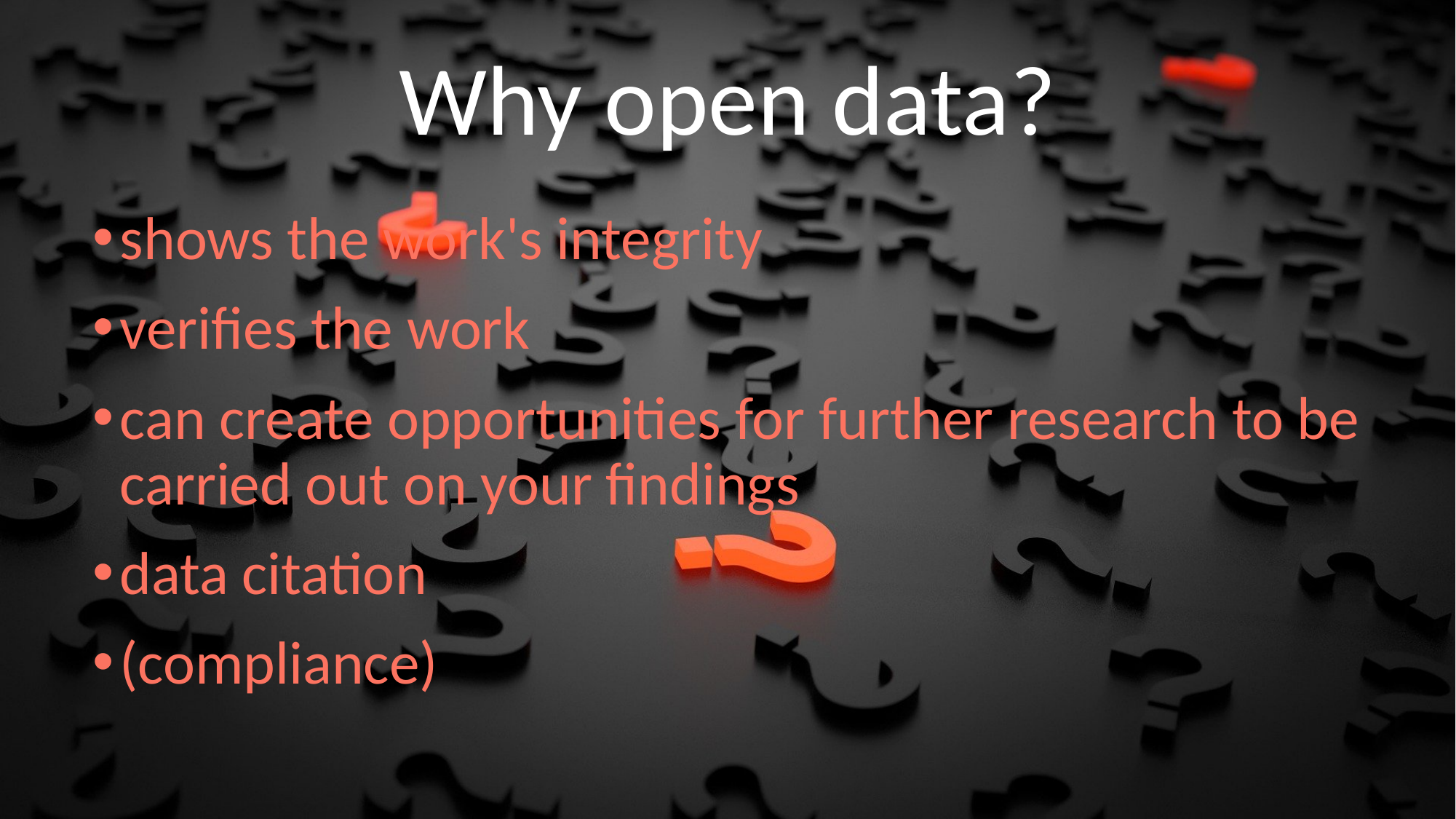

# Why open data?
shows the work's integrity
verifies the work
can create opportunities for further research to be carried out on your findings
data citation
(compliance)